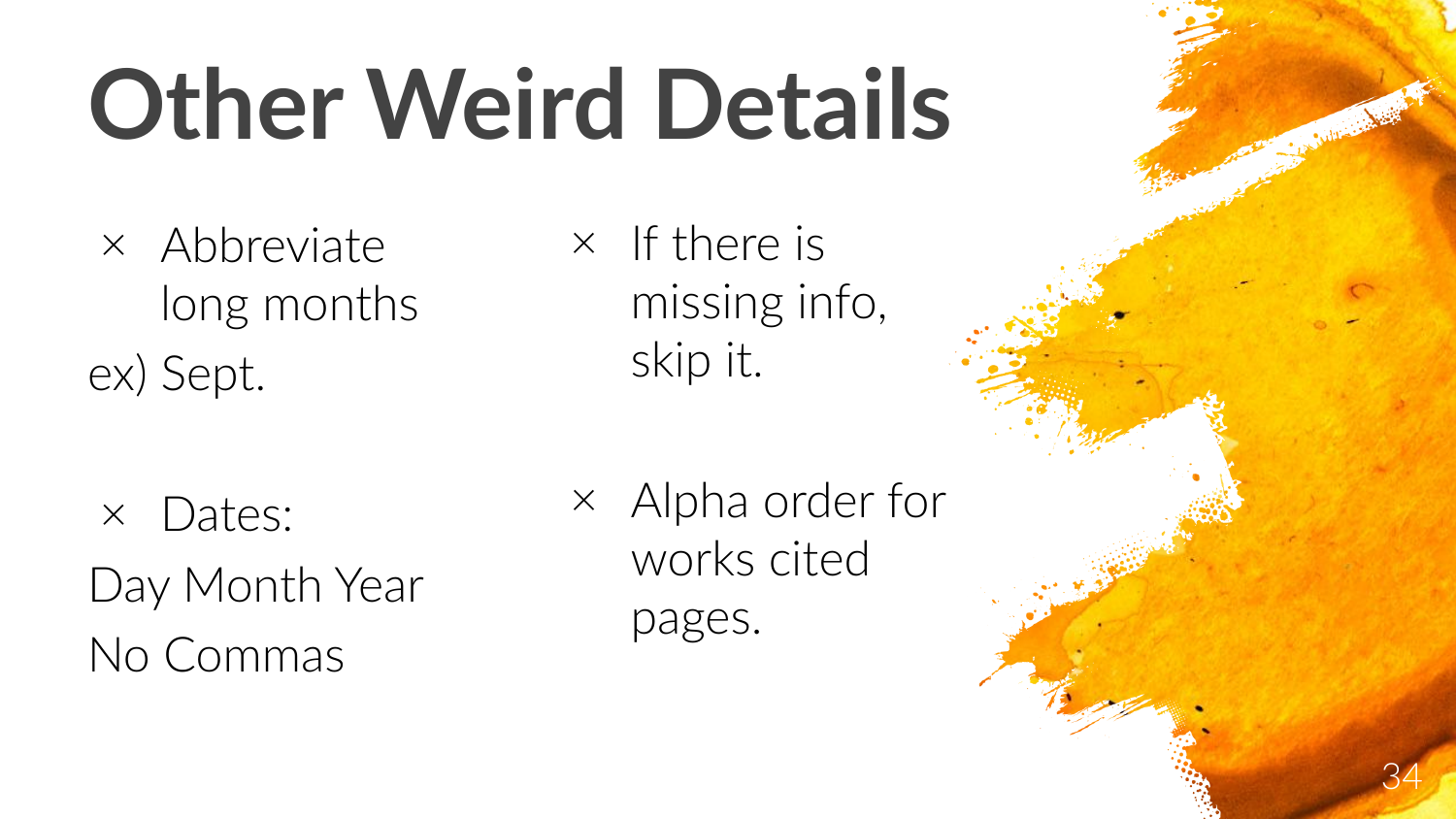

# Other Weird Details
If there is missing info, skip it.

Alpha order for works cited pages.
Abbreviate long months
ex) Sept.

Dates:
Day Month Year
No Commas
34